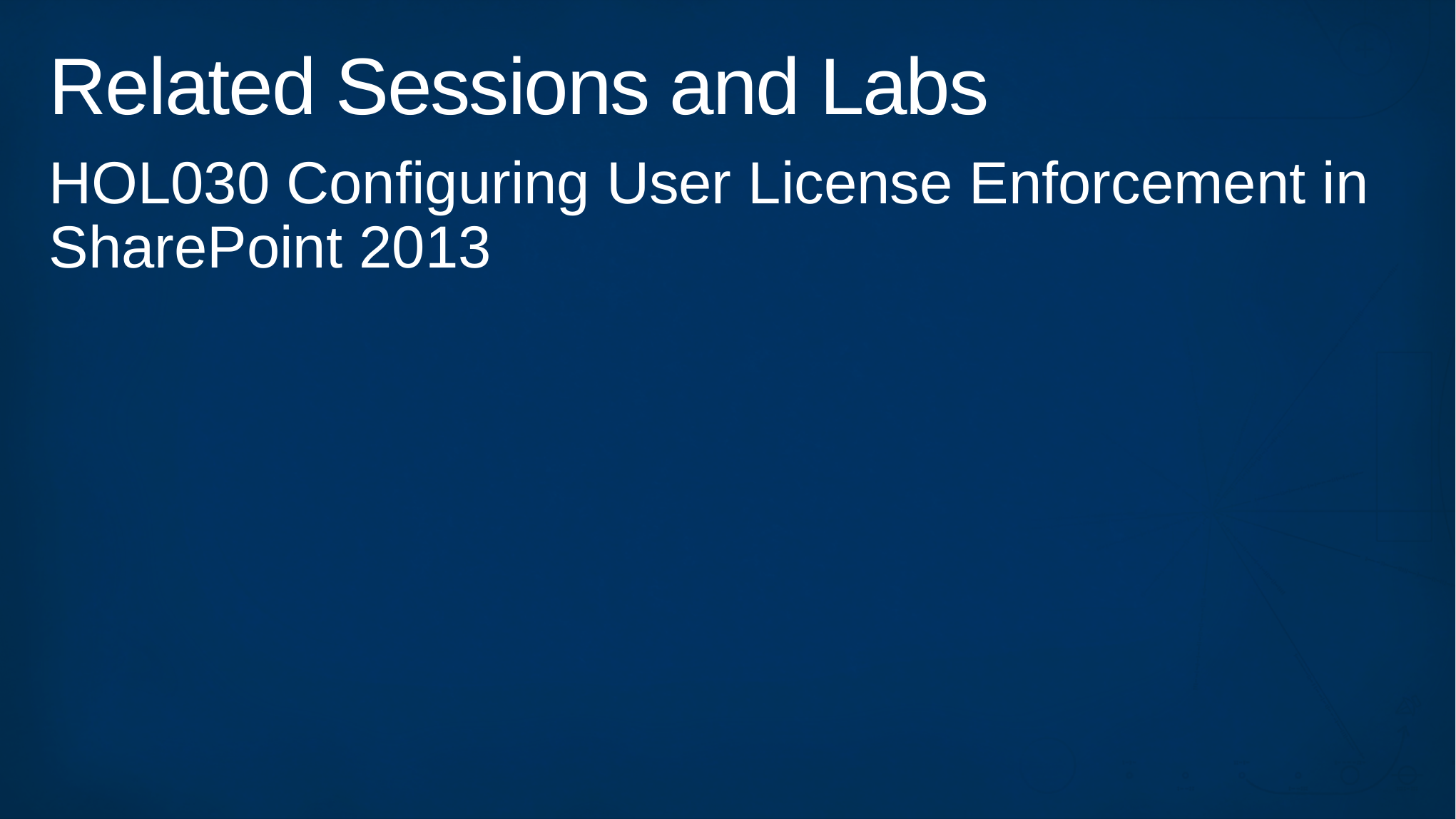

# Related Sessions and Labs
HOL030 Configuring User License Enforcement in SharePoint 2013